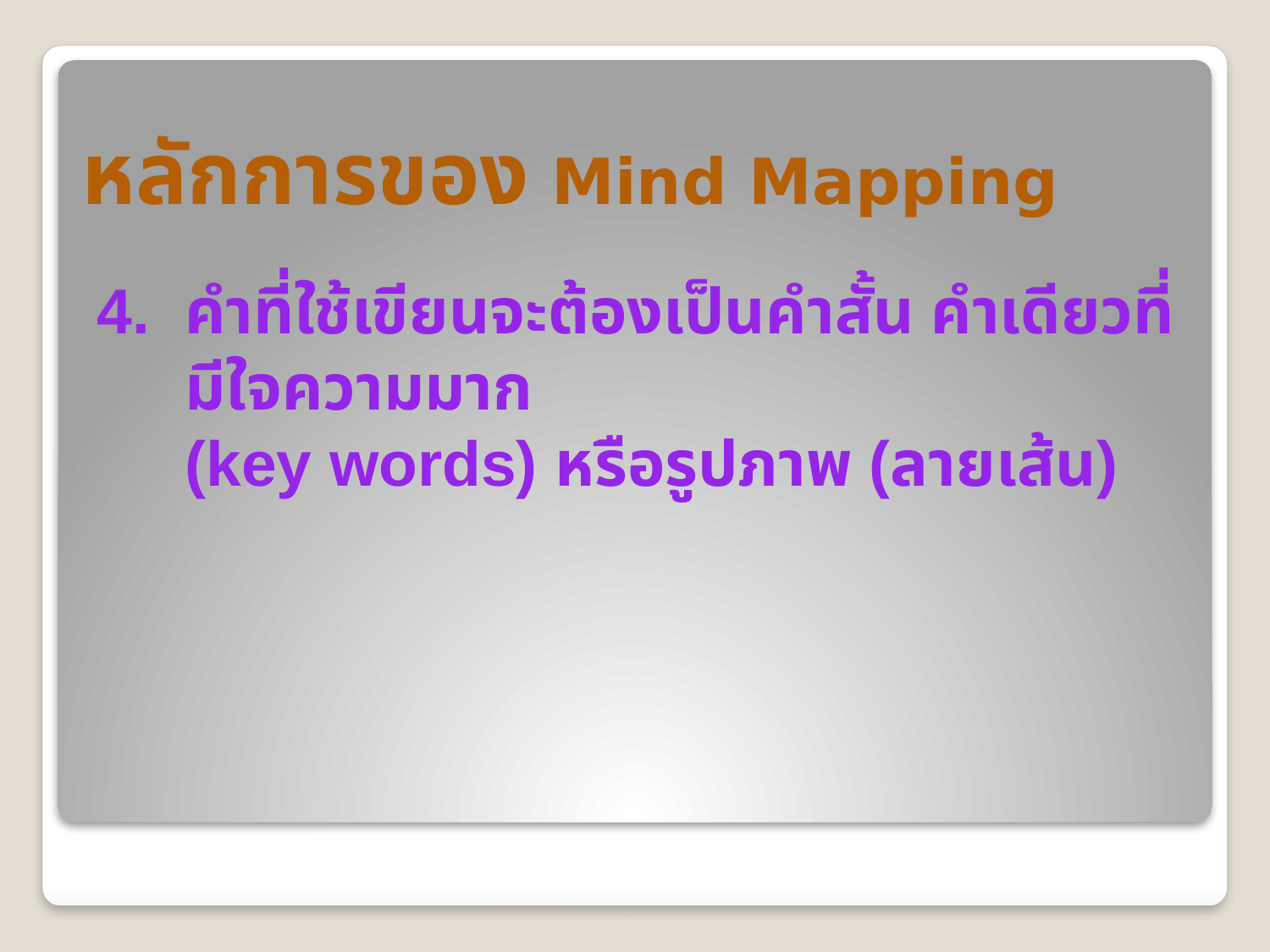

หลักการของ Mind Mapping
4.	คำที่ใช้เขียนจะต้องเป็นคำสั้น คำเดียวที่มีใจความมาก
	(key words) หรือรูปภาพ (ลายเส้น)